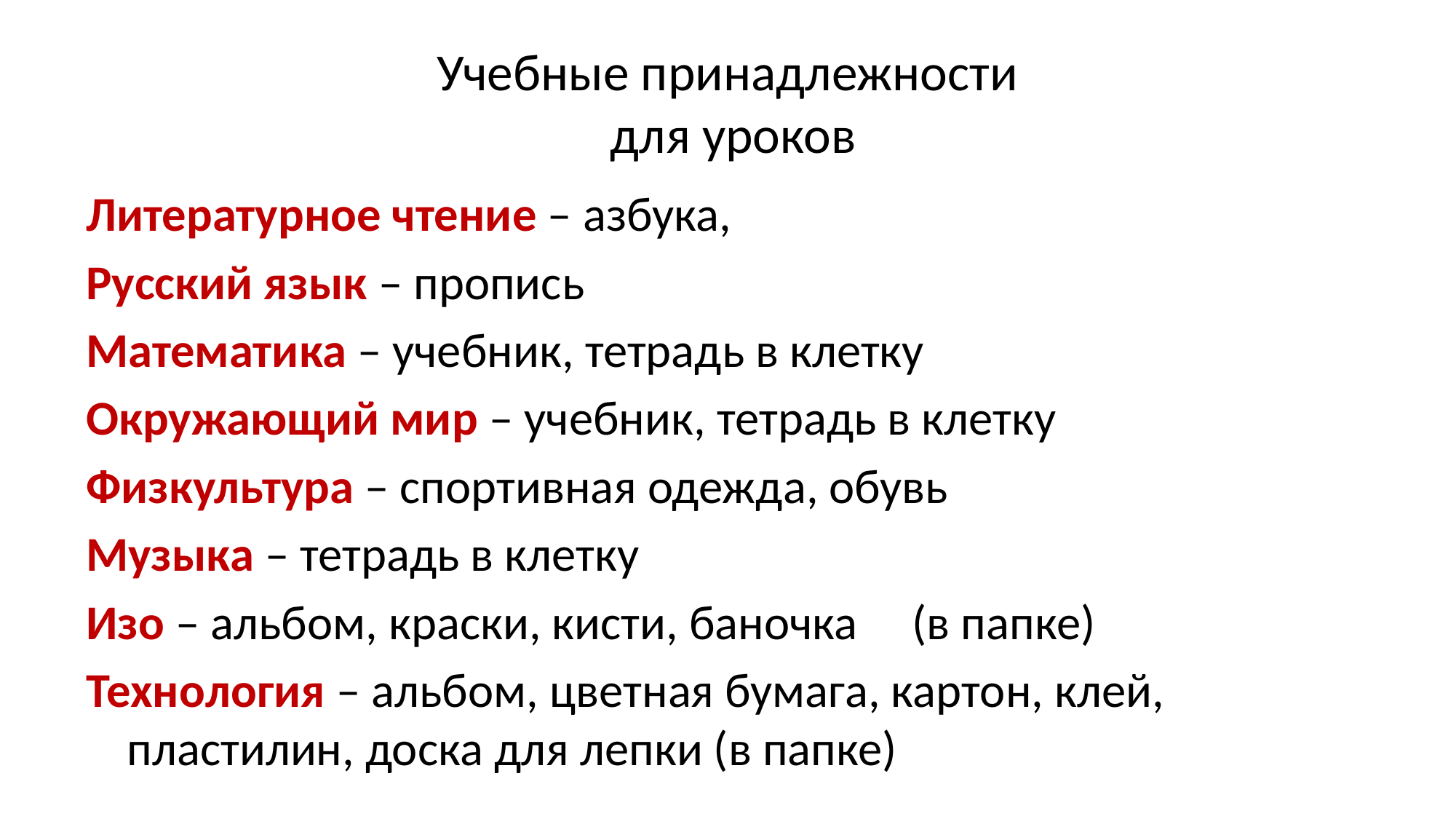

# Учебные принадлежности для уроков
Литературное чтение – азбука,
Русский язык – пропись
Математика – учебник, тетрадь в клетку
Окружающий мир – учебник, тетрадь в клетку
Физкультура – спортивная одежда, обувь
Музыка – тетрадь в клетку
Изо – альбом, краски, кисти, баночка     (в папке)
Технология – альбом, цветная бумага, картон, клей, пластилин, доска для лепки (в папке)